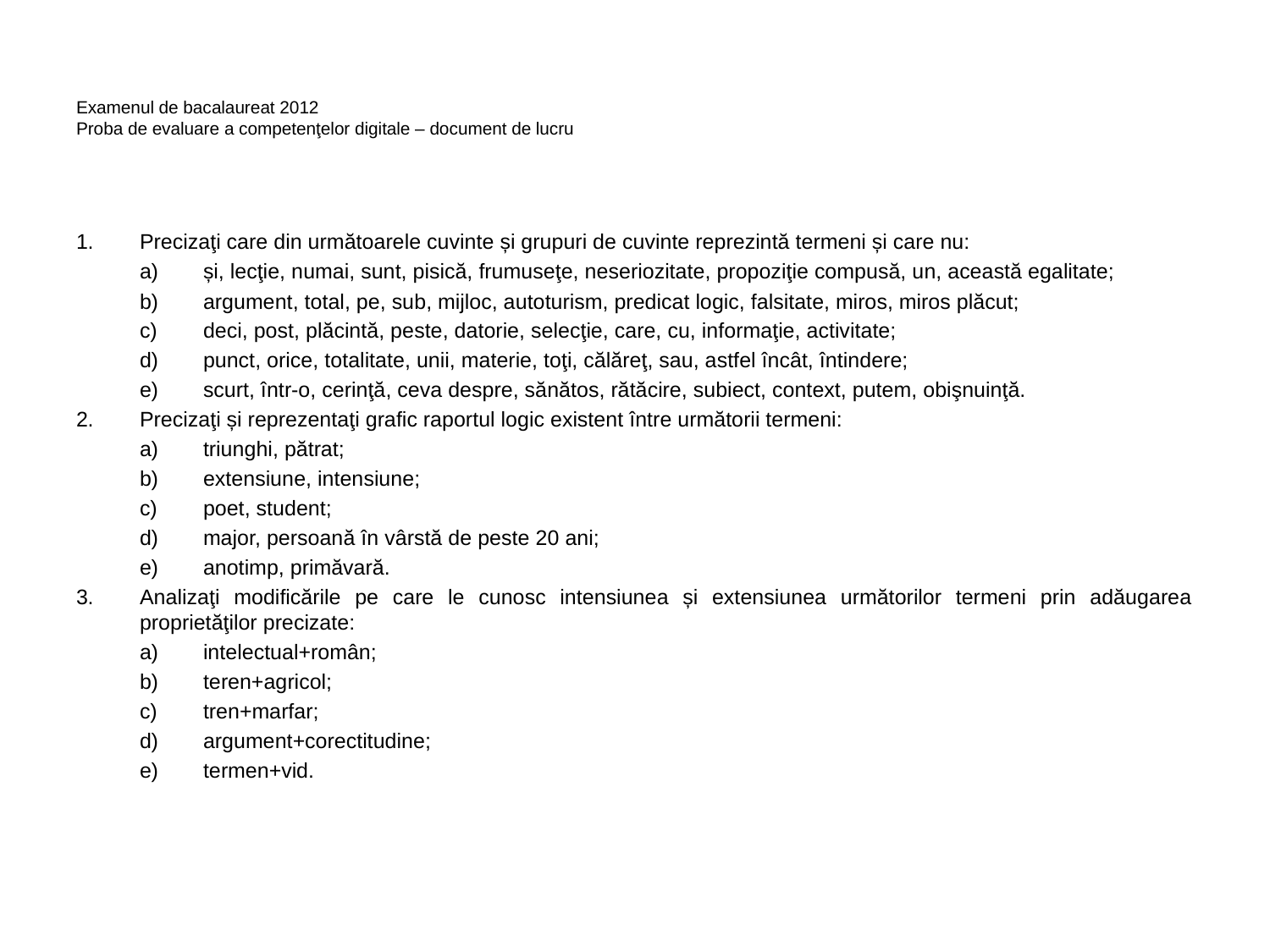

# Examenul de bacalaureat 2012 Proba de evaluare a competenţelor digitale – document de lucru
Precizaţi care din următoarele cuvinte și grupuri de cuvinte reprezintă termeni și care nu:
și, lecţie, numai, sunt, pisică, frumuseţe, neseriozitate, propoziţie compusă, un, această egalitate;
argument, total, pe, sub, mijloc, autoturism, predicat logic, falsitate, miros, miros plăcut;
deci, post, plăcintă, peste, datorie, selecţie, care, cu, informaţie, activitate;
punct, orice, totalitate, unii, materie, toţi, călăreţ, sau, astfel încât, întindere;
scurt, într-o, cerinţă, ceva despre, sănătos, rătăcire, subiect, context, putem, obişnuinţă.
Precizaţi și reprezentaţi grafic raportul logic existent între următorii termeni:
triunghi, pătrat;
extensiune, intensiune;
poet, student;
major, persoană în vârstă de peste 20 ani;
anotimp, primăvară.
Analizaţi modificările pe care le cunosc intensiunea și extensiunea următorilor termeni prin adăugarea proprietăţilor precizate:
intelectual+român;
teren+agricol;
tren+marfar;
argument+corectitudine;
termen+vid.